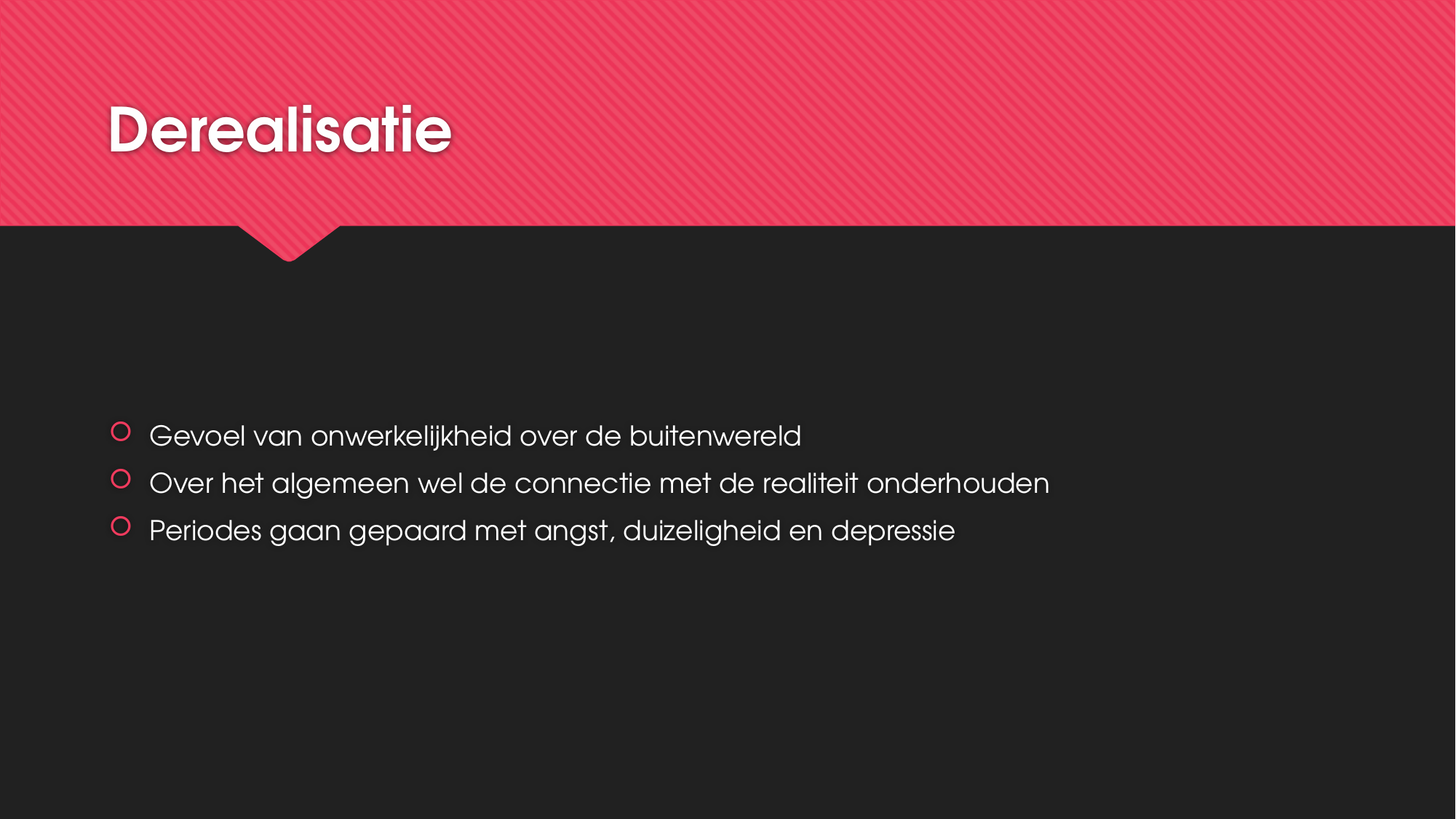

# Derealisatie
Gevoel van onwerkelijkheid over de buitenwereld
Over het algemeen wel de connectie met de realiteit onderhouden
Periodes gaan gepaard met angst, duizeligheid en depressie